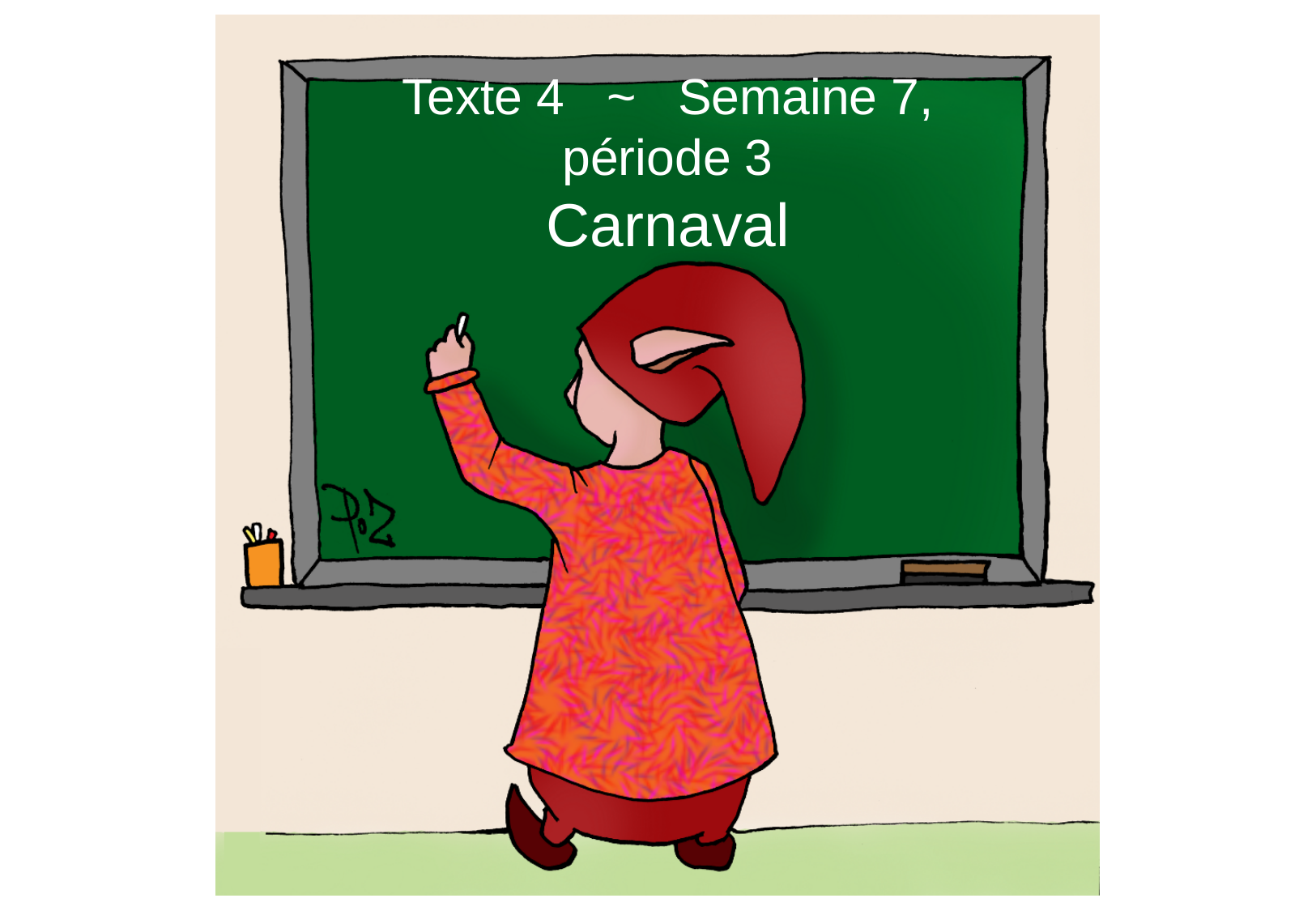

Texte 4   ~   Semaine 7, période 3
Carnaval